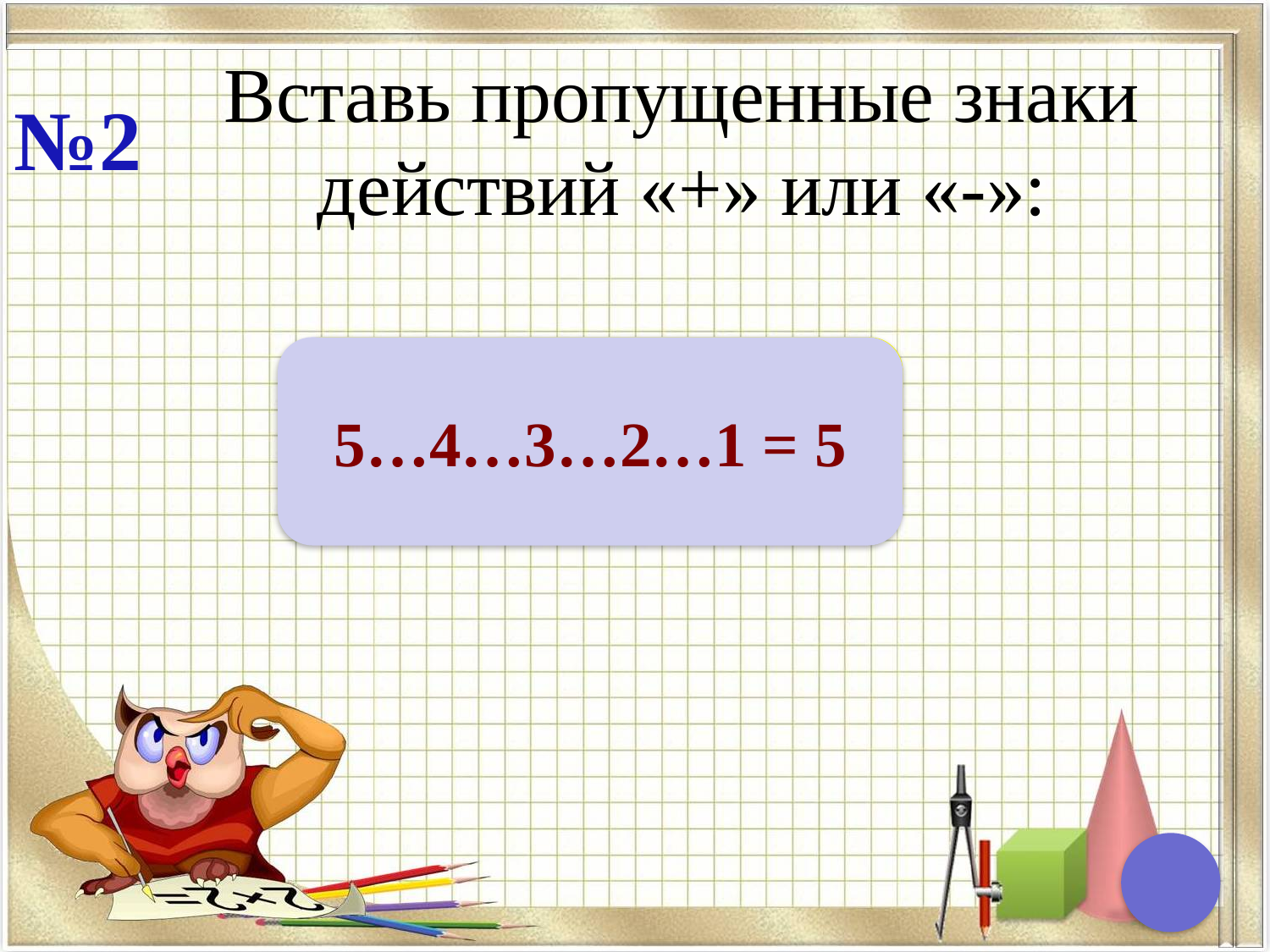

# Вставь пропущенные знаки действий «+» или «-»:
№2
5…4…3…2…1 = 5

5 + 4 – 3 – 2  + 1 = 5
5 – 4 + 3 + 2 – 1 = 5